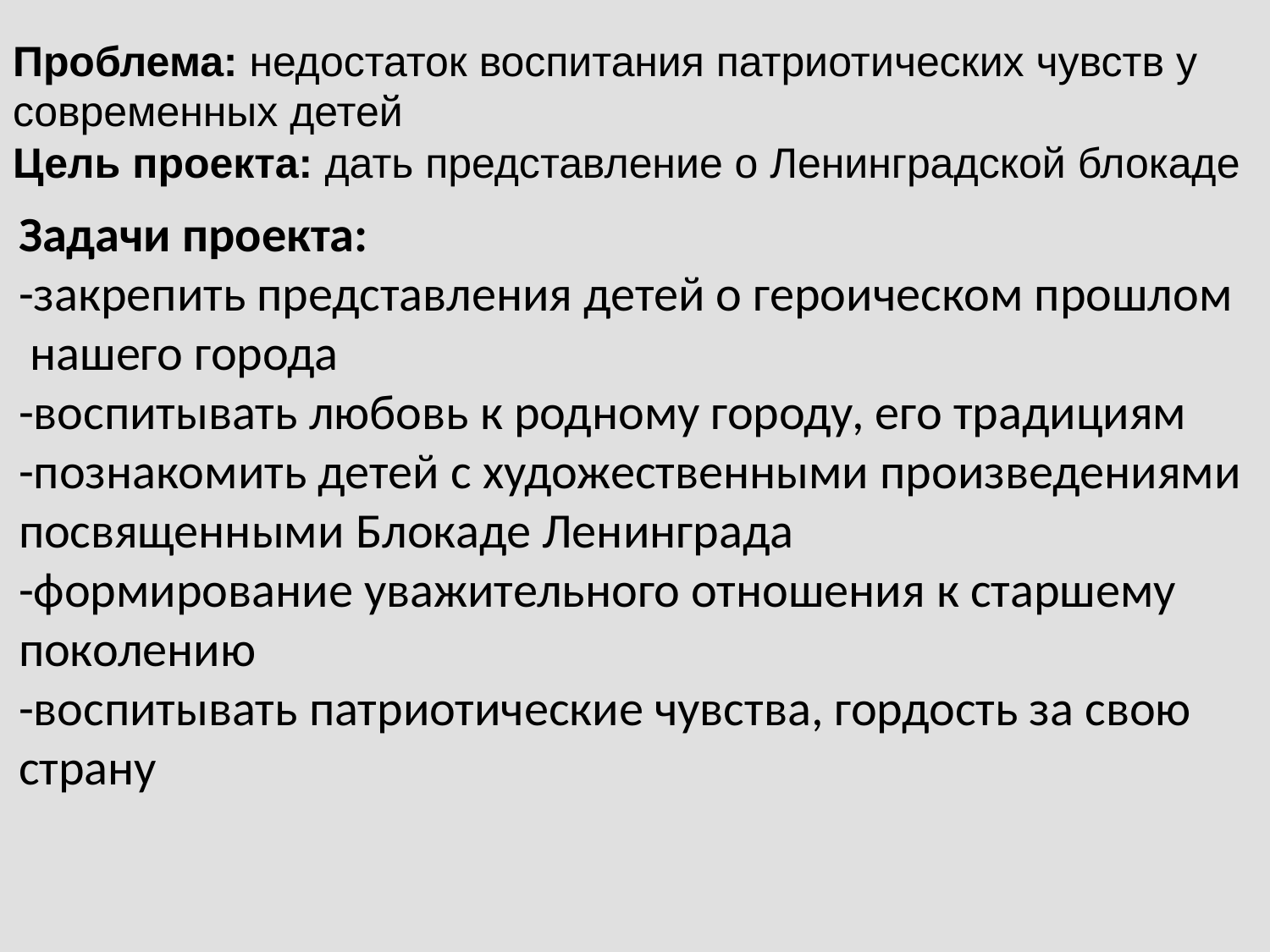

Проблема: недостаток воспитания патриотических чувств у современных детей
Цель проекта: дать представление о Ленинградской блокаде

Задачи проекта:
-закрепить представления детей о героическом прошлом
 нашего города
-воспитывать любовь к родному городу, его традициям
-познакомить детей с художественными произведениями
посвященными Блокаде Ленинграда
-формирование уважительного отношения к старшему
поколению
-воспитывать патриотические чувства, гордость за свою
страну